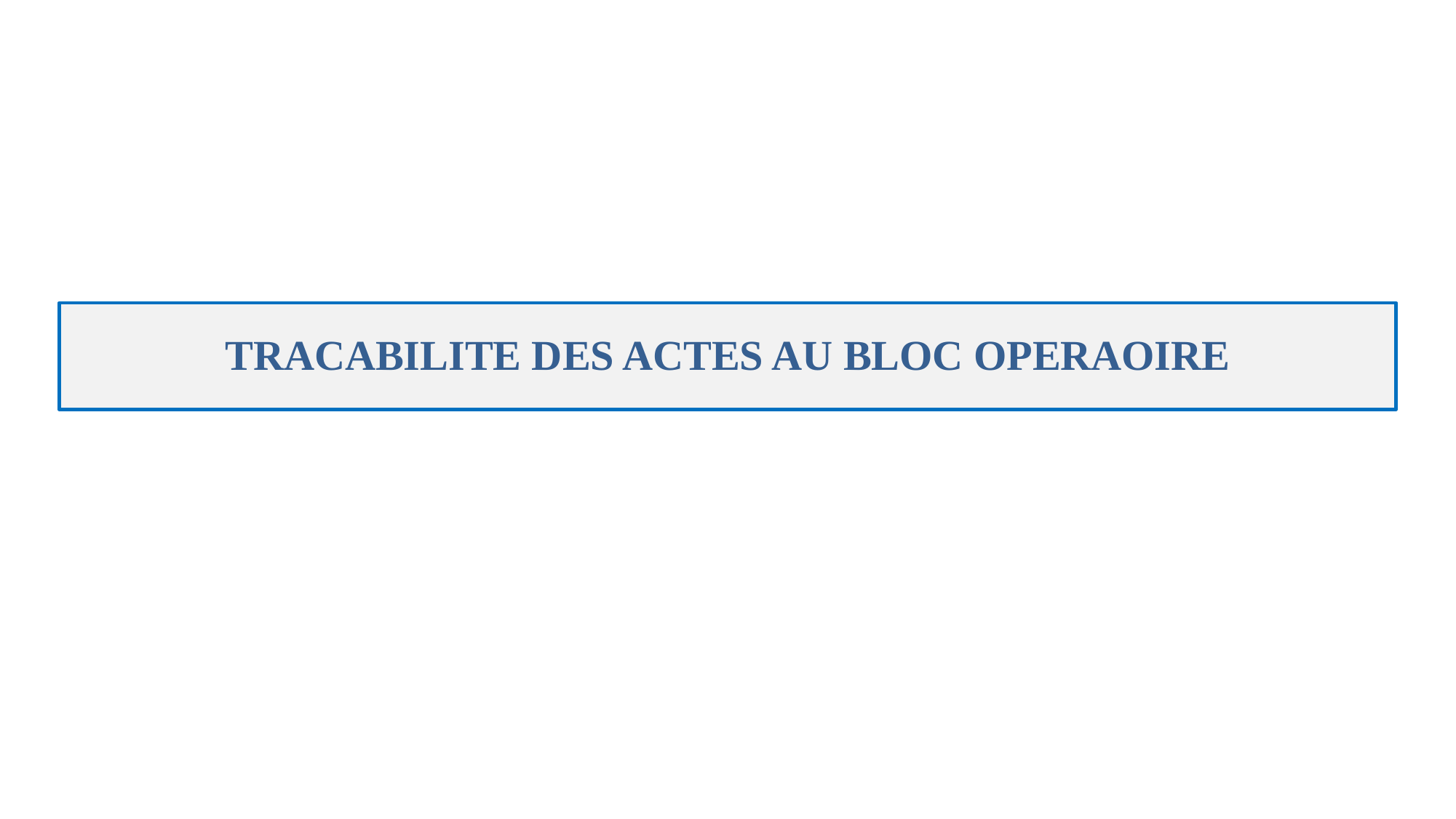

# TRACABILITE DES ACTES AU BLOC OPERAOIRE